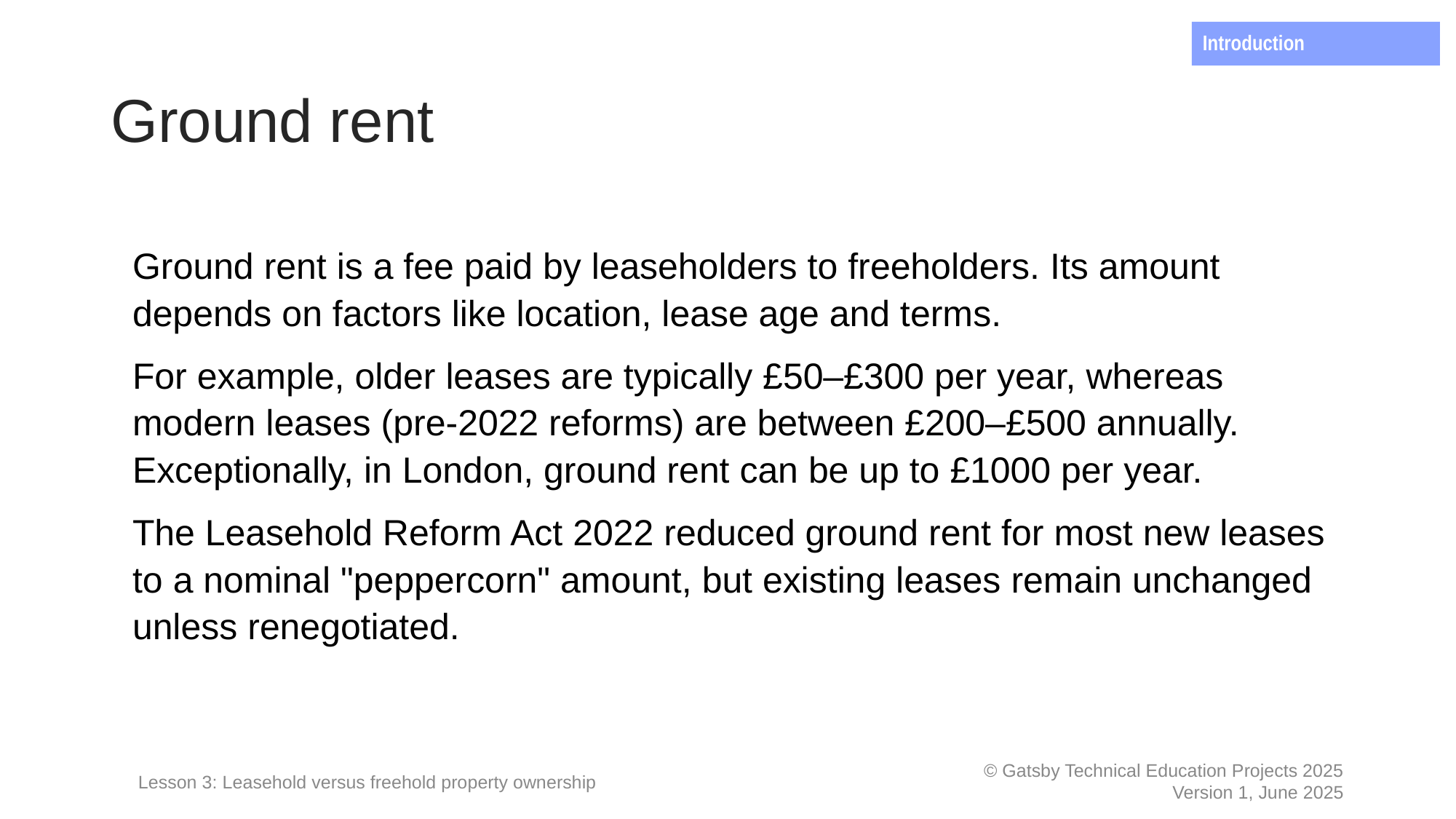

Introduction
# Ground rent
Ground rent is a fee paid by leaseholders to freeholders. Its amount depends on factors like location, lease age and terms.
For example, older leases are typically £50–£300 per year, whereas modern leases (pre-2022 reforms) are between £200–£500 annually. Exceptionally, in London, ground rent can be up to £1000 per year.
The Leasehold Reform Act 2022 reduced ground rent for most new leases to a nominal "peppercorn" amount, but existing leases remain unchanged unless renegotiated.

Lesson 3: Leasehold versus freehold property ownership